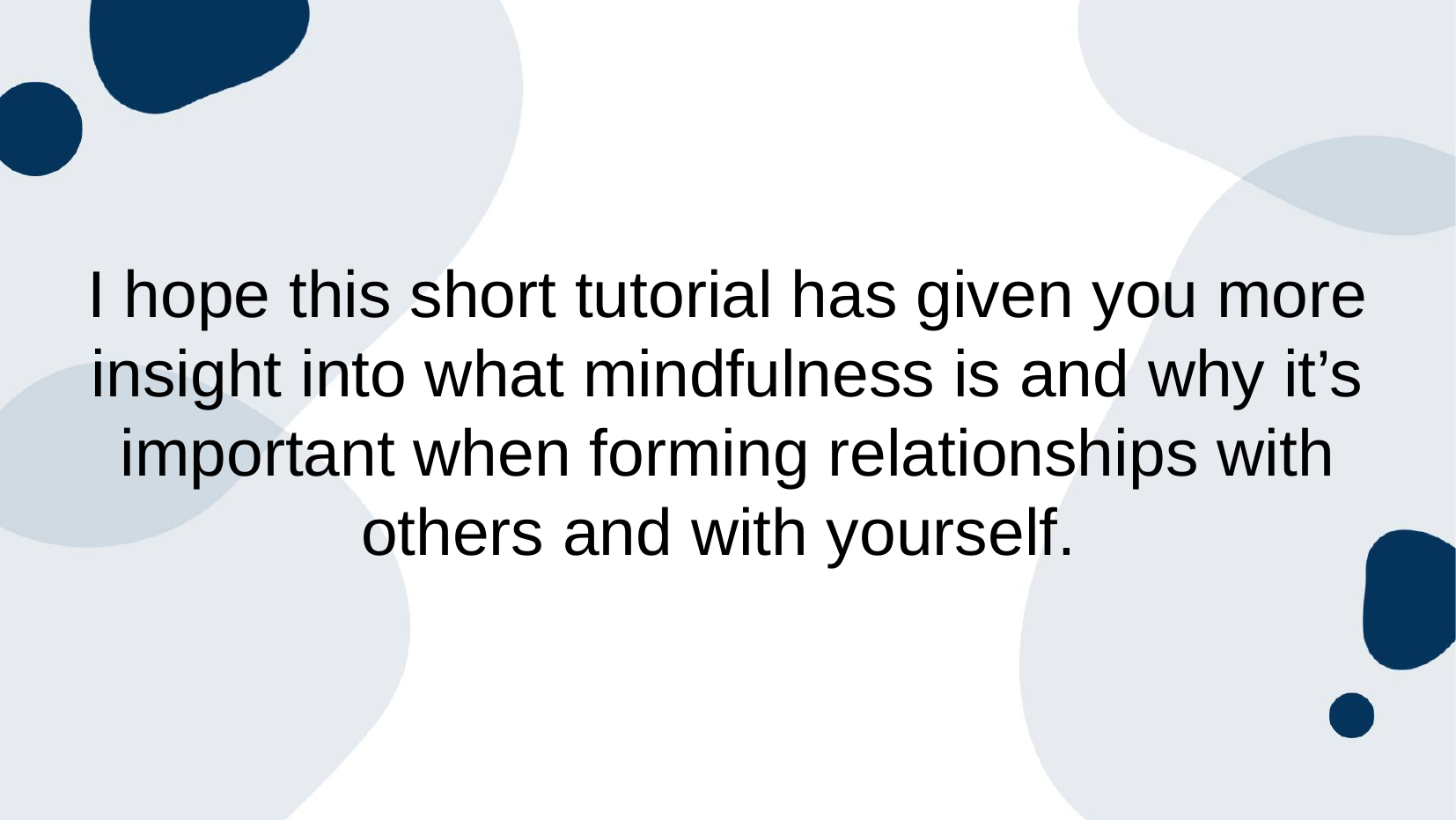

I hope this short tutorial has given you more insight into what mindfulness is and why it’s important when forming relationships with others and with yourself.